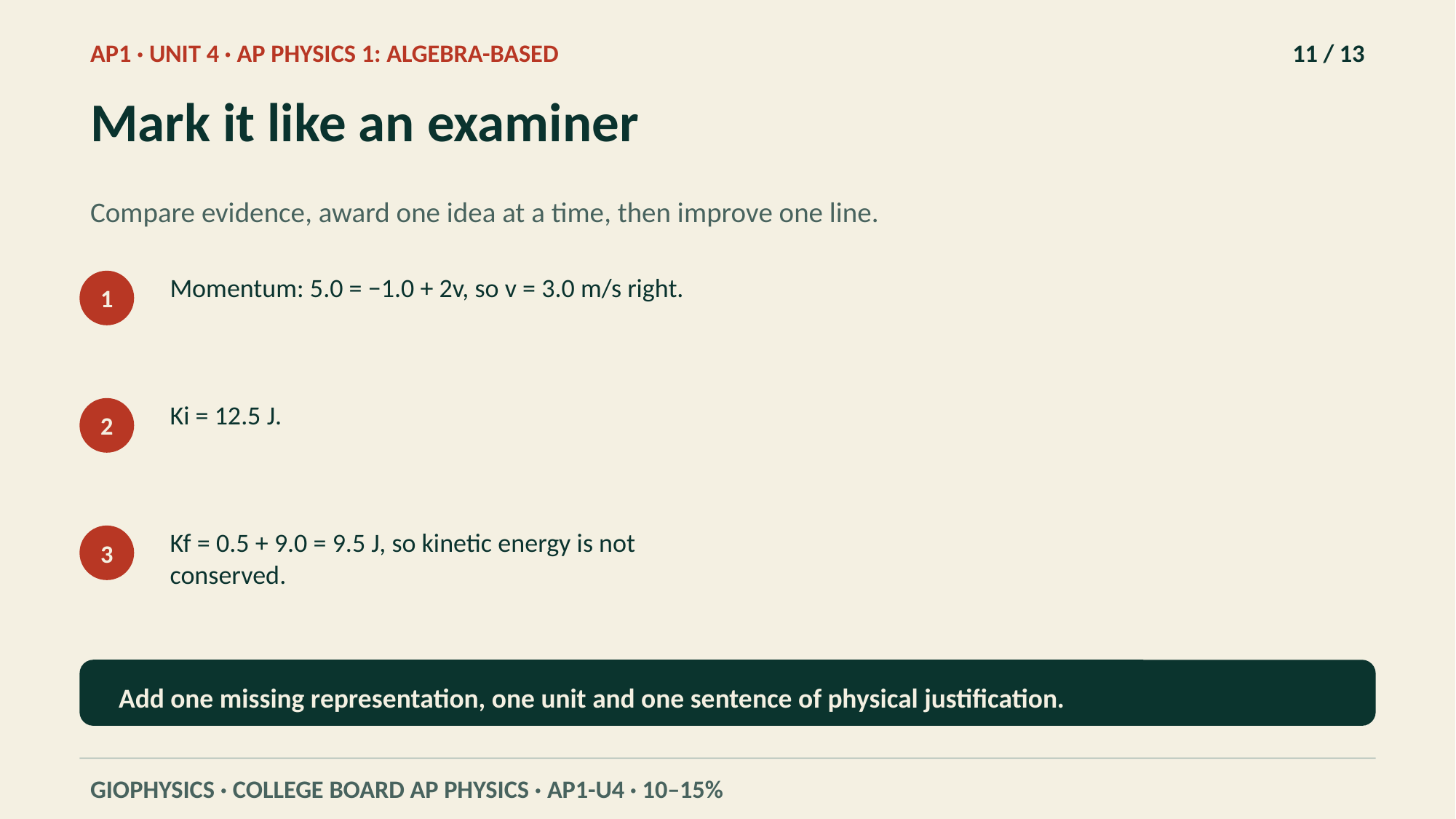

AP1 · UNIT 4 · AP PHYSICS 1: ALGEBRA-BASED
11 / 13
Mark it like an examiner
Compare evidence, award one idea at a time, then improve one line.
Momentum: 5.0 = −1.0 + 2v, so v = 3.0 m/s right.

1
Ki = 12.5 J.

2
Kf = 0.5 + 9.0 = 9.5 J, so kinetic energy is not conserved.

3

Add one missing representation, one unit and one sentence of physical justification.

GIOPHYSICS · COLLEGE BOARD AP PHYSICS · AP1-U4 · 10–15%